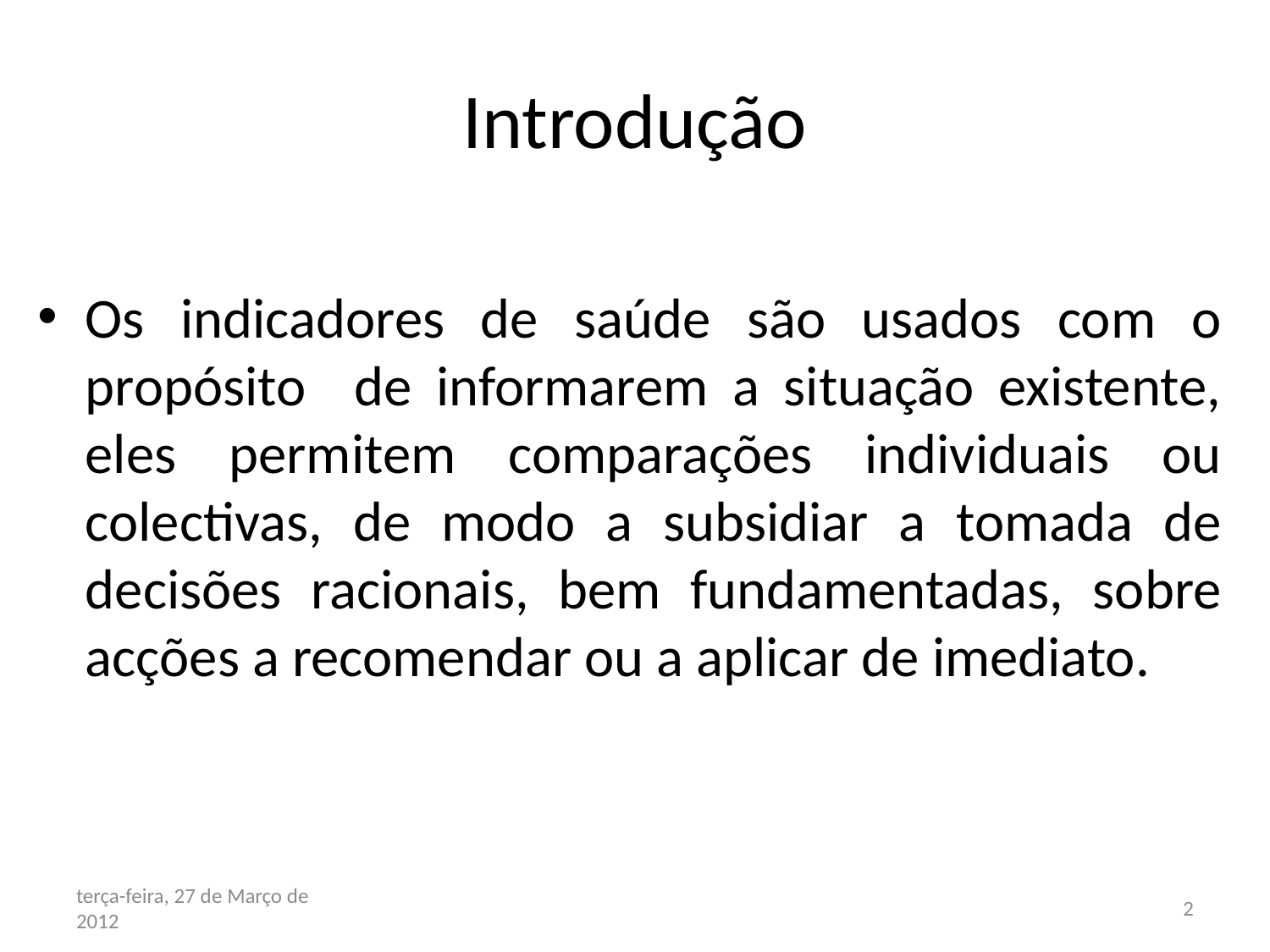

# Introdução

Os indicadores de saúde são usados com o propósito  de informarem a situação existente, eles permitem comparações individuais ou colectivas, de modo a subsidiar a tomada de decisões racionais, bem fundamentadas, sobre acções a recomendar ou a aplicar de imediato.

terça-feira, 27 de Março de 2012
2